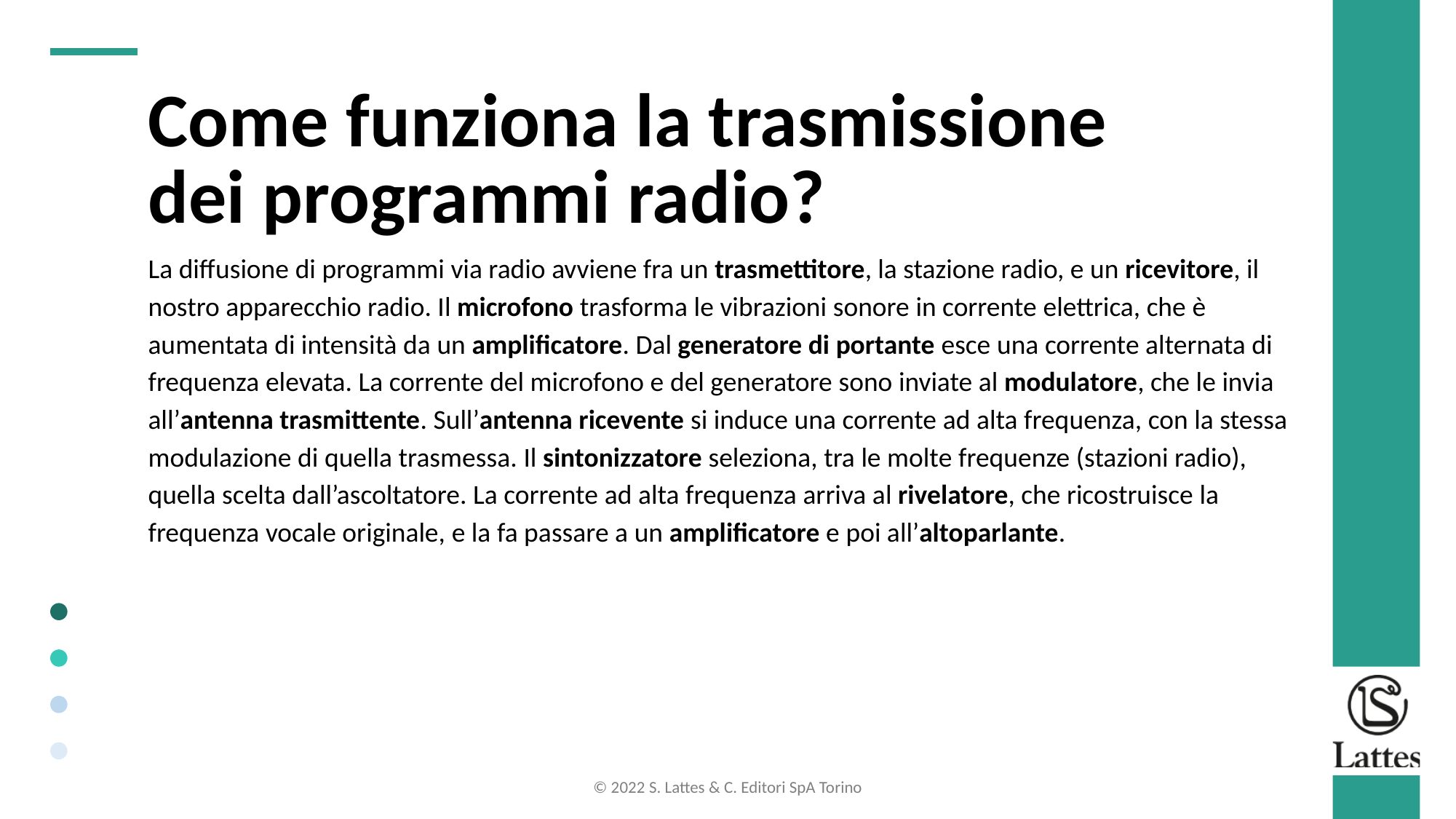

Come funziona la trasmissione
dei programmi radio?
La diffusione di programmi via radio avviene fra un trasmettitore, la stazione radio, e un ricevitore, il nostro apparecchio radio. Il microfono trasforma le vibrazioni sonore in corrente elettrica, che è aumentata di intensità da un amplificatore. Dal generatore di portante esce una corrente alternata di frequenza elevata. La corrente del microfono e del generatore sono inviate al modulatore, che le invia all’antenna trasmittente. Sull’antenna ricevente si induce una corrente ad alta frequenza, con la stessa modulazione di quella trasmessa. Il sintonizzatore seleziona, tra le molte frequenze (stazioni radio), quella scelta dall’ascoltatore. La corrente ad alta frequenza arriva al rivelatore, che ricostruisce la frequenza vocale originale, e la fa passare a un amplificatore e poi all’altoparlante.